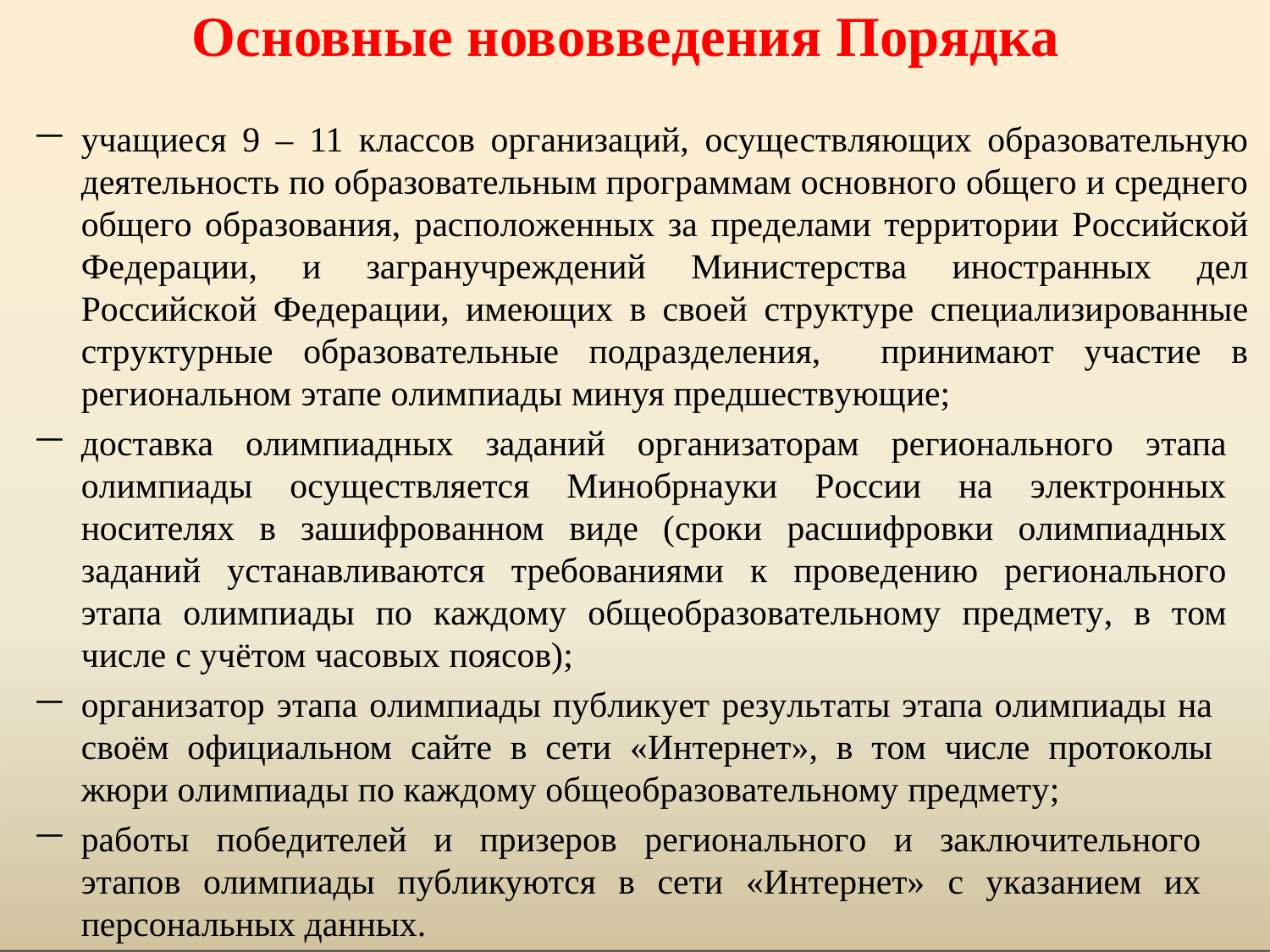

# Основные нововведения Порядка
учащиеся 9 – 11 классов организаций, осуществляющих образовательную деятельность по образовательным программам основного общего и среднего общего образования, расположенных за пределами территории Российской Федерации, и загранучреждений Министерства иностранных дел Российской Федерации, имеющих в своей структуре специализированные структурные образовательные подразделения,  принимают участие в региональном этапе олимпиады минуя предшествующие;
доставка олимпиадных заданий организаторам регионального этапа олимпиады осуществляется Минобрнауки России на электронных носителях в зашифрованном виде (сроки расшифровки олимпиадных заданий устанавливаются требованиями к проведению регионального этапа олимпиады по каждому общеобразовательному предмету, в том числе с учётом часовых поясов);
организатор этапа олимпиады публикует результаты этапа олимпиады на своём официальном сайте в сети «Интернет», в том числе протоколы жюри олимпиады по каждому общеобразовательному предмету;
работы победителей и призеров регионального и заключительного этапов олимпиады публикуются в сети «Интернет» с указанием их персональных данных.